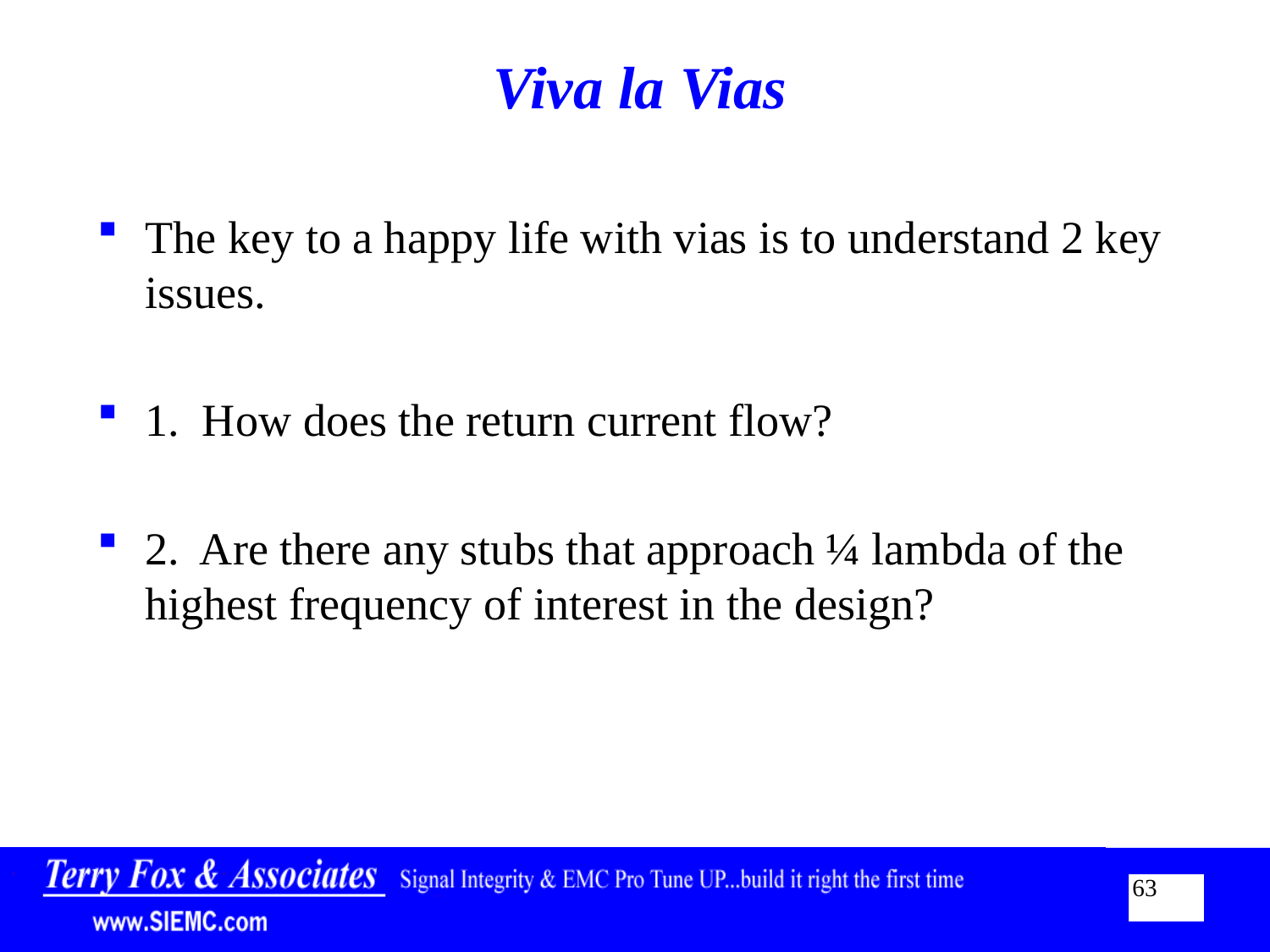

# Viva la Vias
The key to a happy life with vias is to understand 2 key issues.

1.  How does the return current flow?

2.  Are there any stubs that approach ¼ lambda of the highest frequency of interest in the design?
63